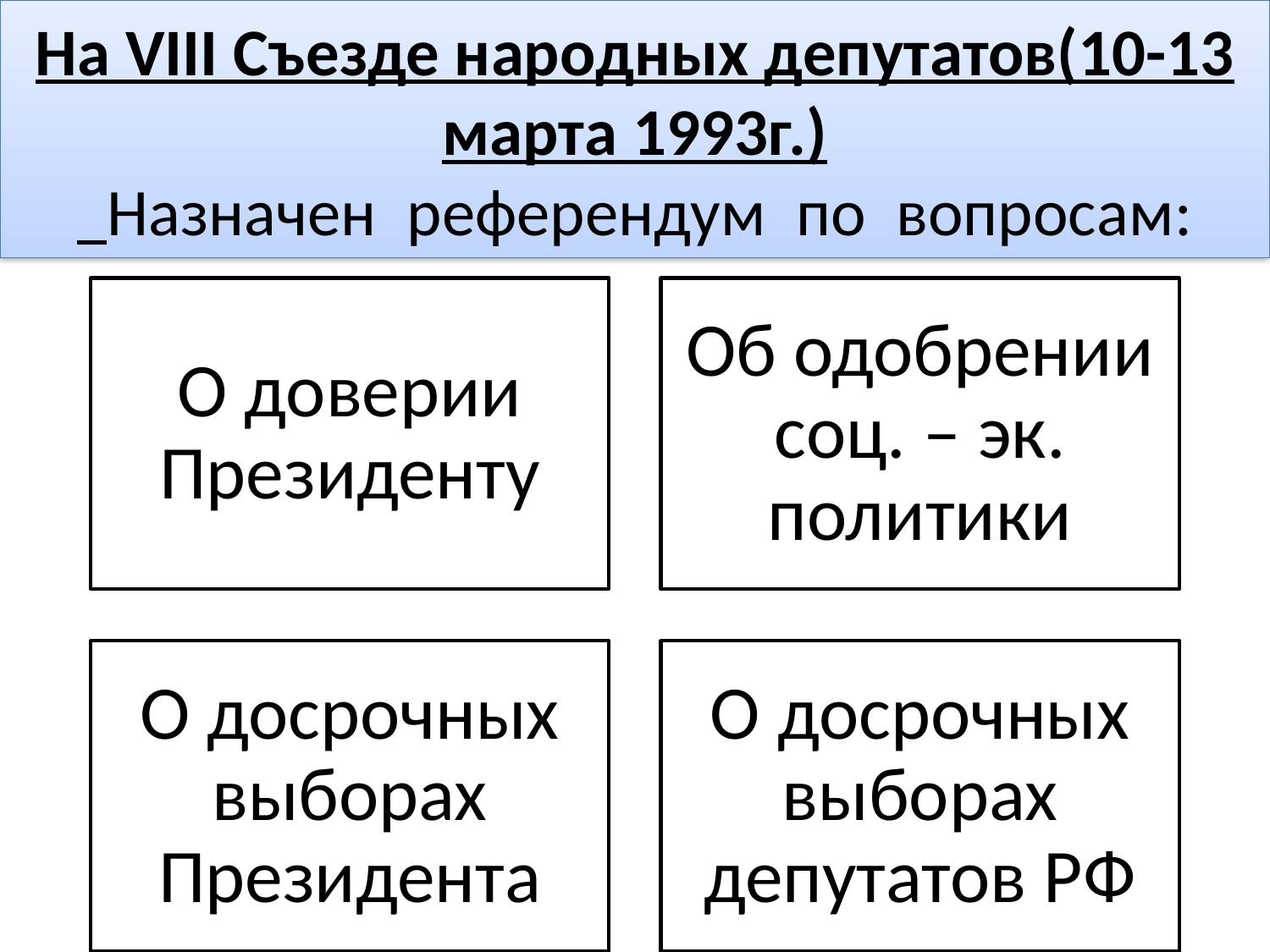

# На VIII Съезде народных депутатов(10-13 марта 1993г.) Назначен  референдум  по  вопросам:
О доверии Президенту
Об одобрении соц. – эк. политики
О досрочных выборах Президента
О досрочных выборах депутатов РФ